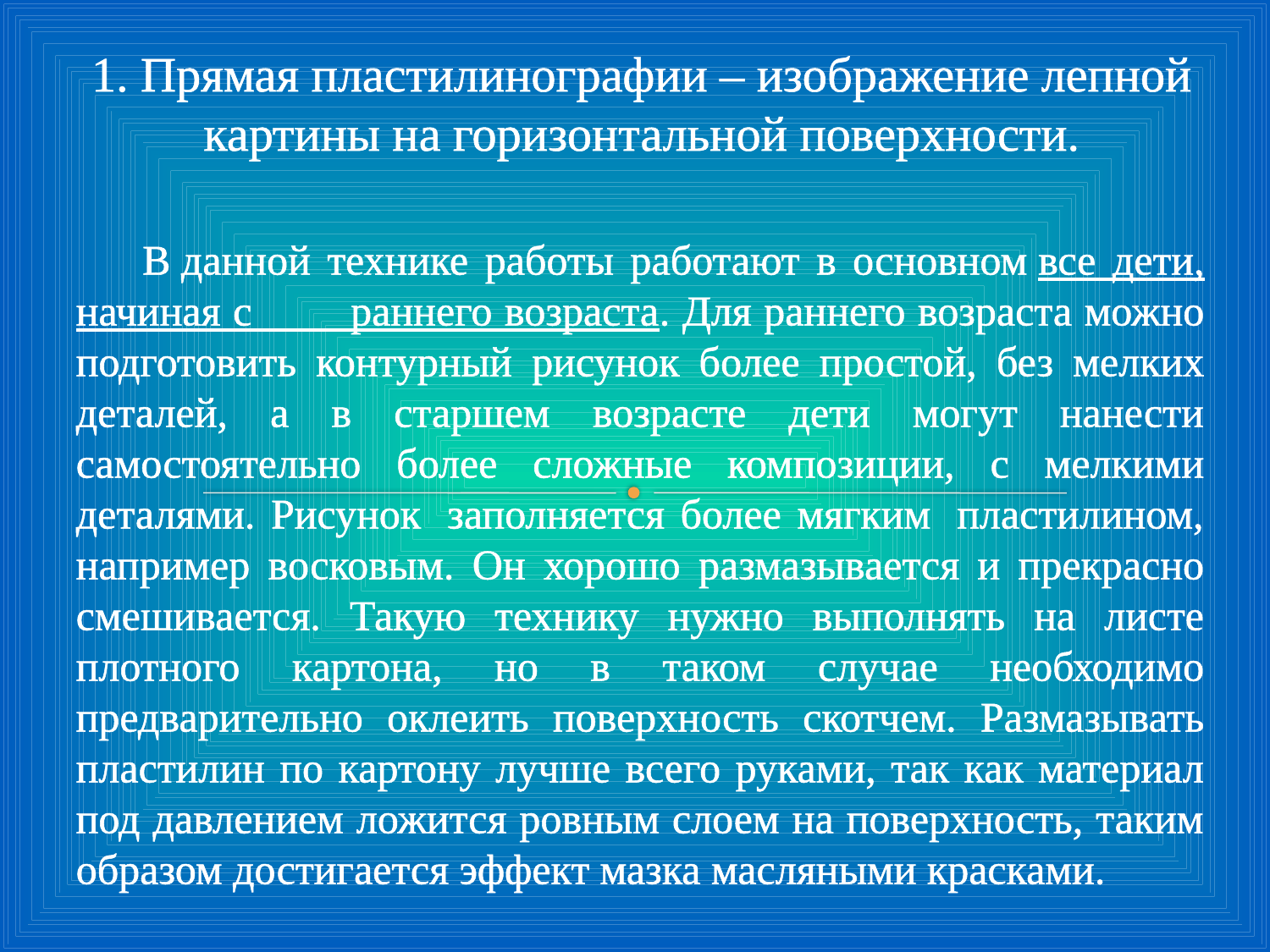

# 1. Прямая пластилинографии – изображение лепной картины на горизонтальной поверхности.
    В данной технике работы работают в основном все дети, начиная с        раннего возраста. Для раннего возраста можно подготовить контурный рисунок более простой, без мелких деталей, а в старшем возрасте дети могут нанести самостоятельно более сложные композиции, с мелкими деталями. Рисунок  заполняется более мягким  пластилином, например восковым. Он хорошо размазывается и прекрасно смешивается. Такую технику нужно выполнять на листе плотного картона, но в таком случае необходимо предварительно оклеить поверхность скотчем. Размазывать пластилин по картону лучше всего руками, так как материал под давлением ложится ровным слоем на поверхность, таким образом достигается эффект мазка масляными красками.